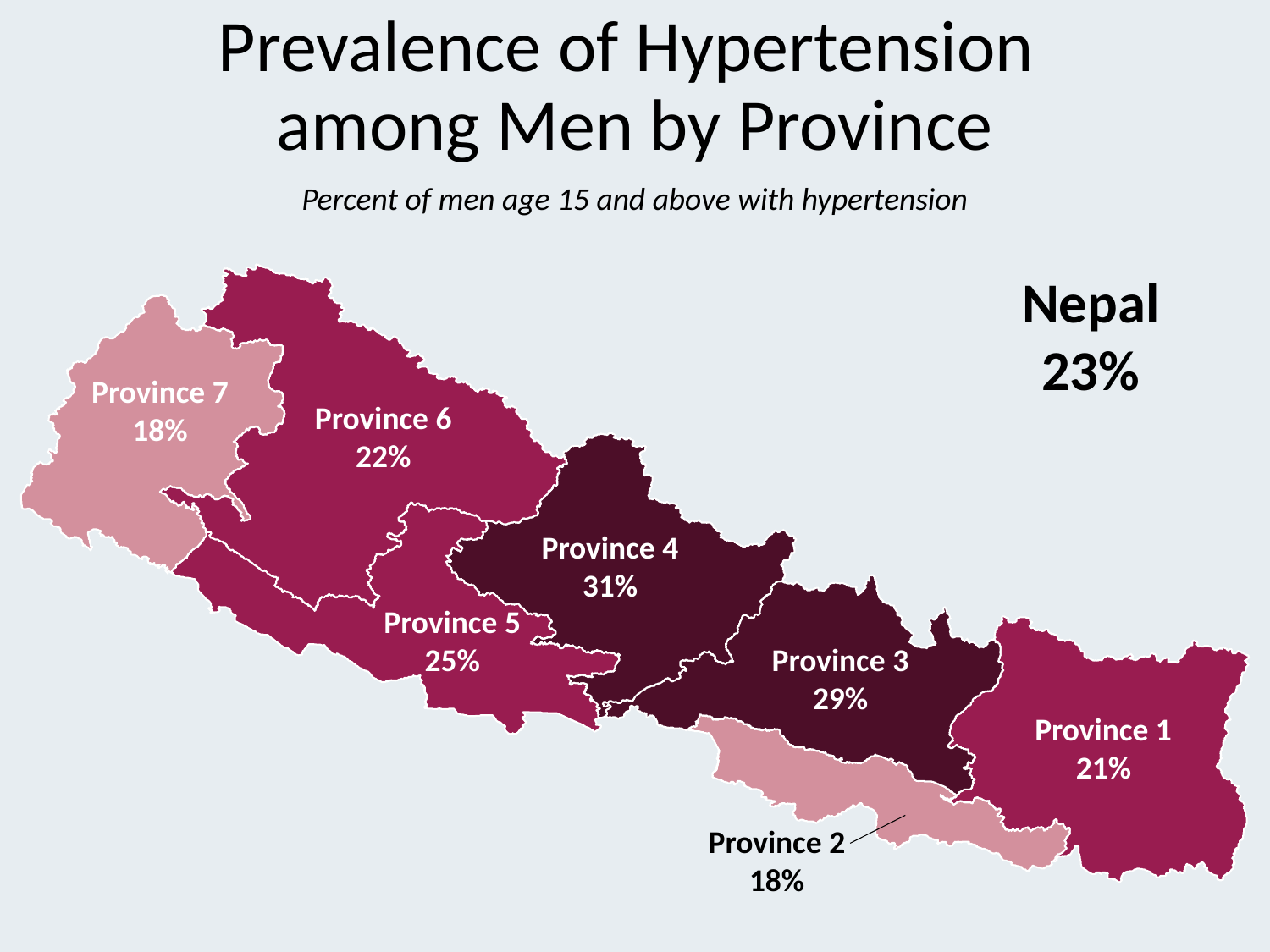

# Prevalence of Hypertension among Men by Province
Percent of men age 15 and above with hypertension
Nepal
23%

Province 7
18%
Province 6
22%

Province 4
31%

Province 5
25%

Province 3
29%
Province 1
21%

Province 2
18%